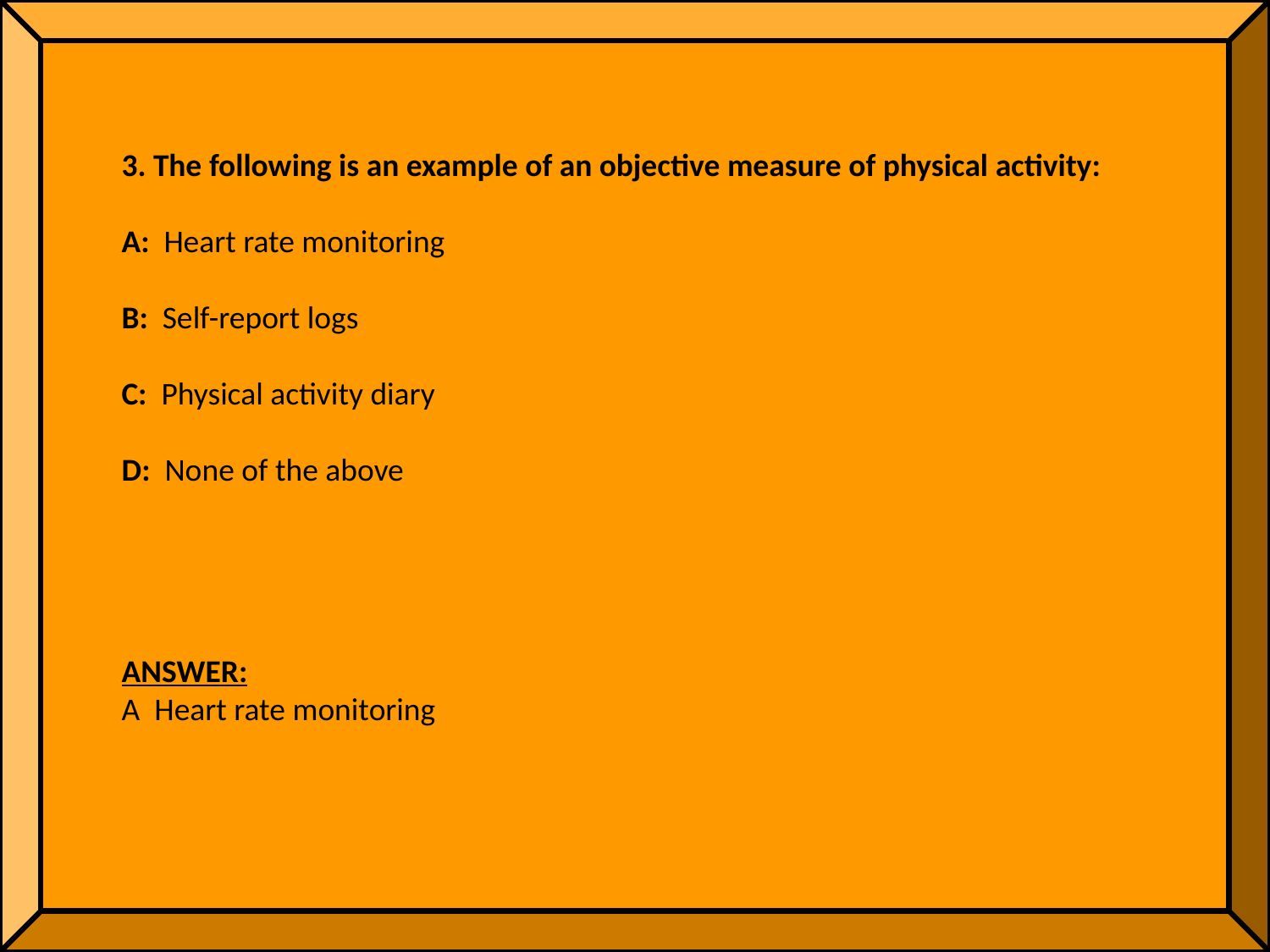

3. The following is an example of an objective measure of physical activity:

A:  Heart rate monitoring

B:  Self-report logs

C:  Physical activity diary

D:  None of the above

ANSWER:
A  Heart rate monitoring